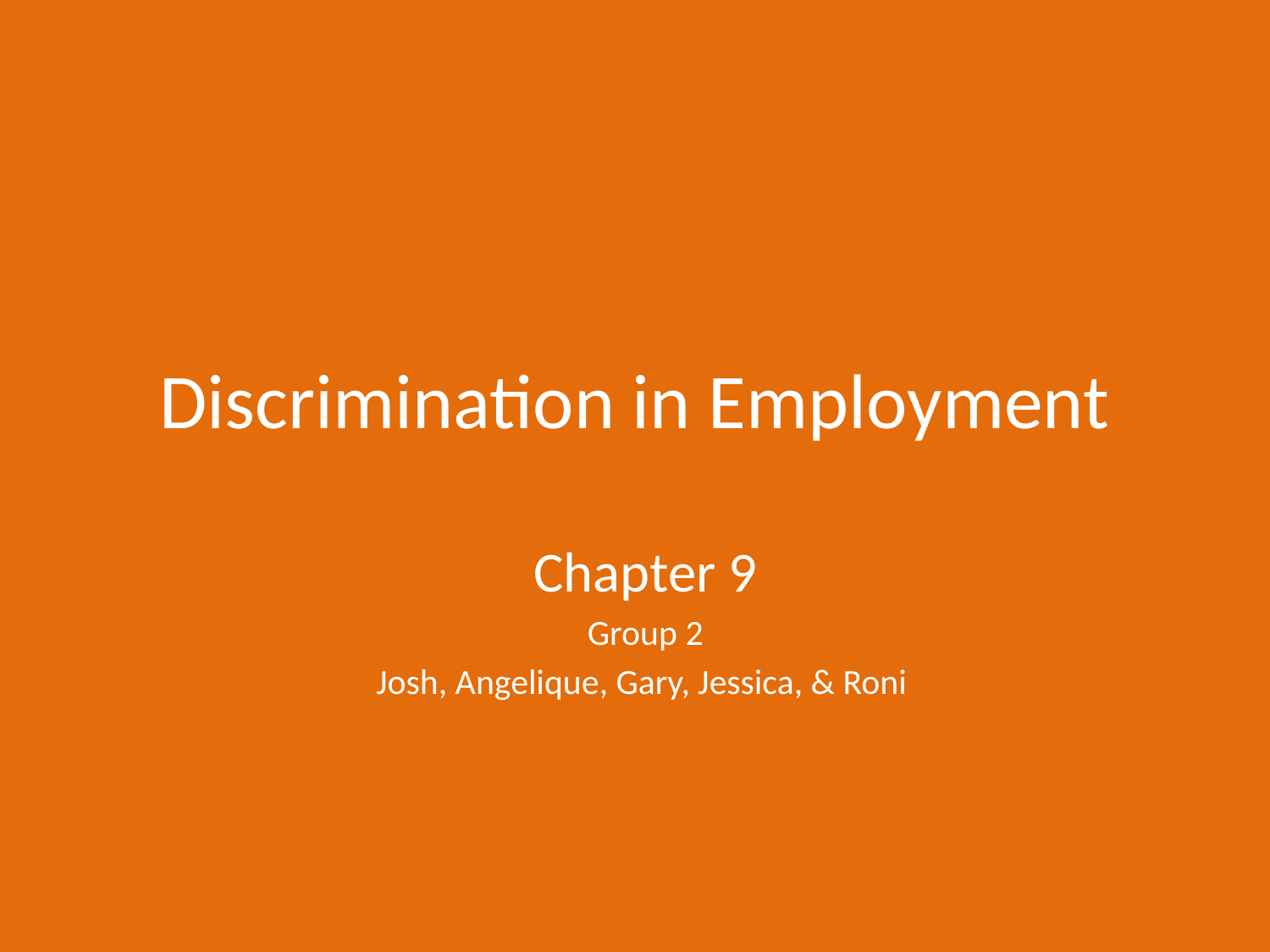

# Discrimination in Employment
Chapter 9
Group 2
Josh, Angelique, Gary, Jessica, & Roni